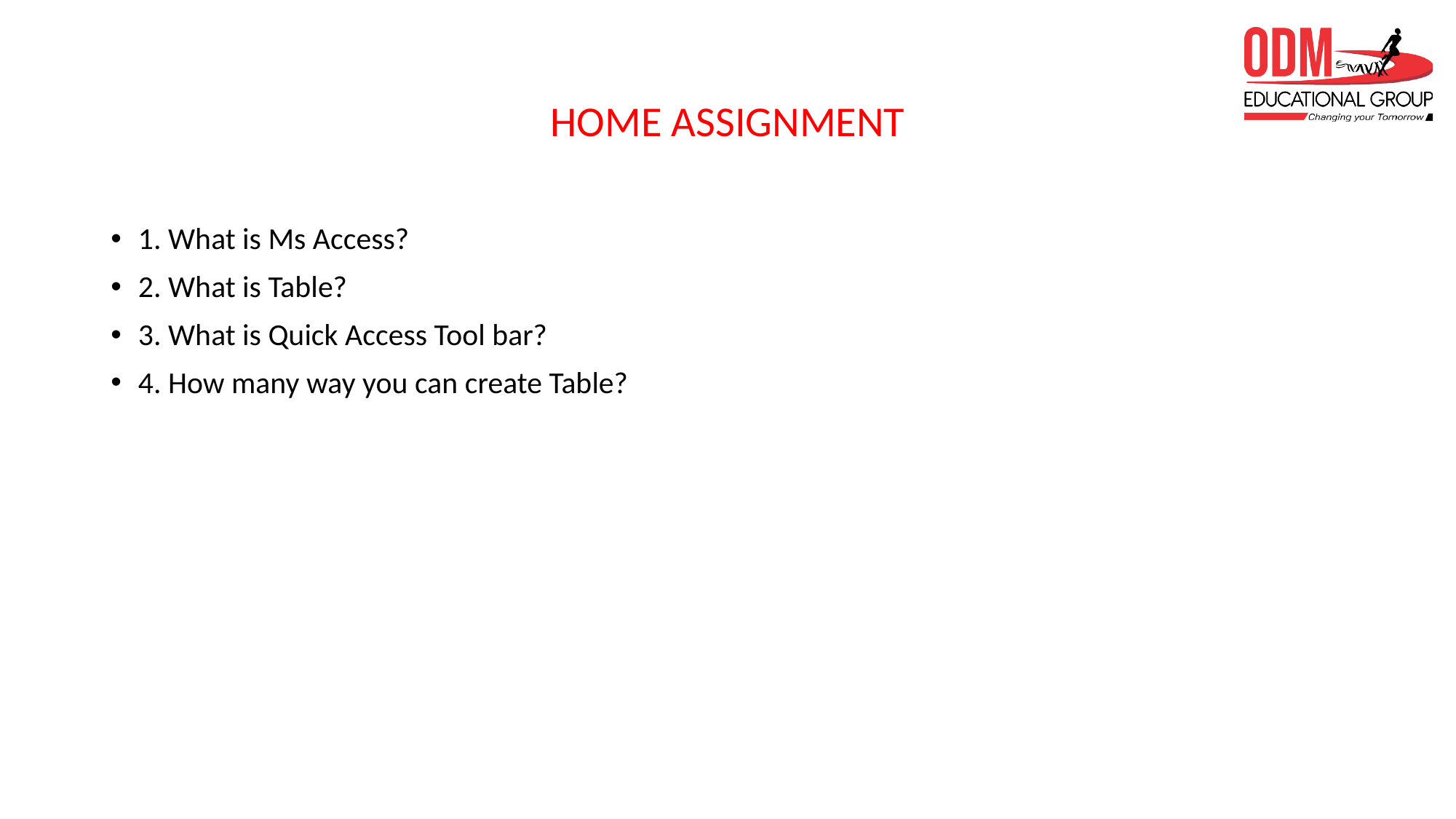

# HOME ASSIGNMENT
1. What is Ms Access?
2. What is Table?
3. What is Quick Access Tool bar?
4. How many way you can create Table?